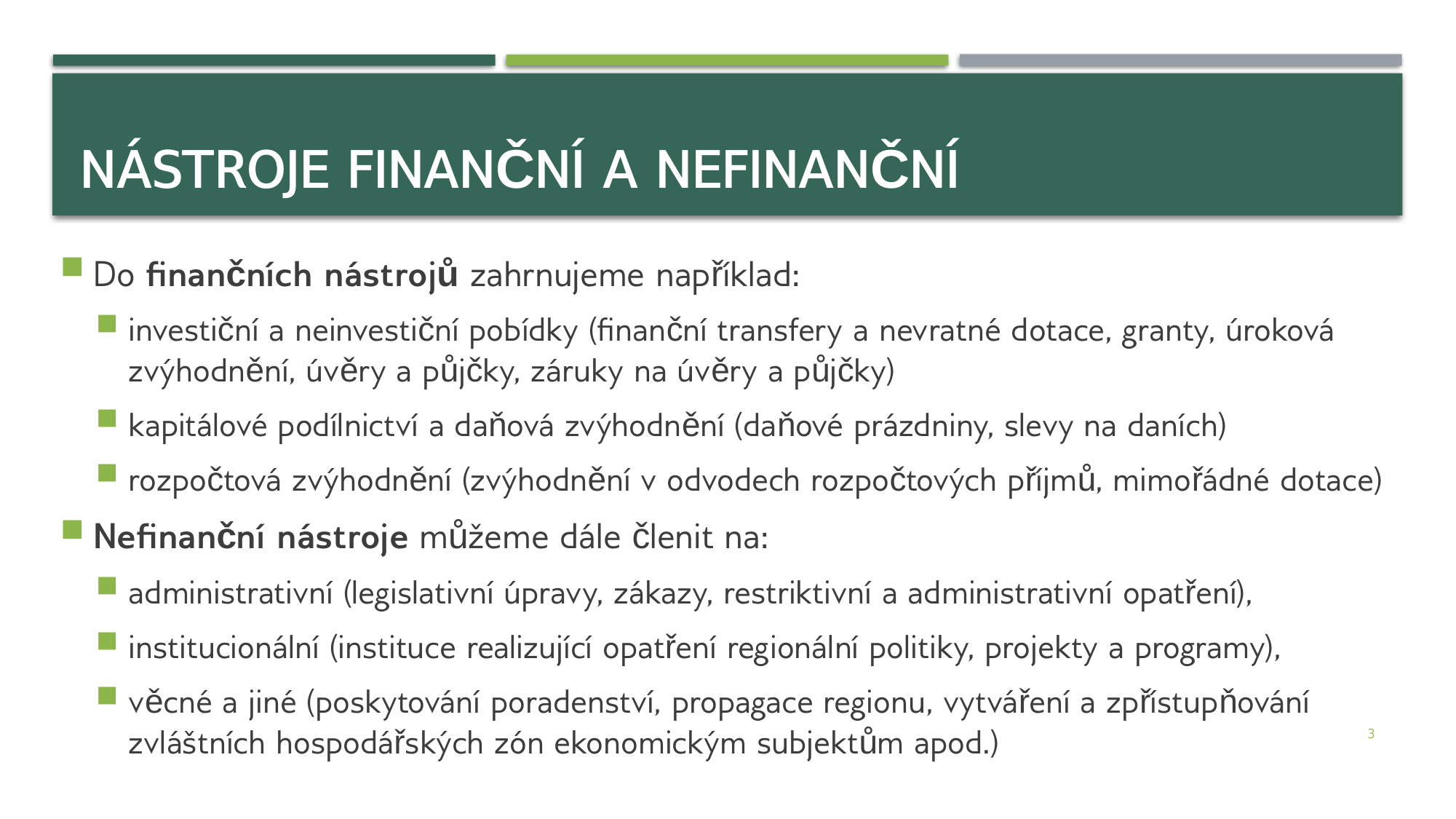

# nástroje finanční a nefinanční
Do finančních nástrojů zahrnujeme například:
investiční a neinvestiční pobídky (finanční transfery a nevratné dotace, granty, úroková zvýhodnění, úvěry a půjčky, záruky na úvěry a půjčky)
kapitálové podílnictví a daňová zvýhodnění (daňové prázdniny, slevy na daních)
rozpočtová zvýhodnění (zvýhodnění v odvodech rozpočtových příjmů, mimořádné dotace)
Nefinanční nástroje můžeme dále členit na:
administrativní (legislativní úpravy, zákazy, restriktivní a administrativní opatření),
institucionální (instituce realizující opatření regionální politiky, projekty a programy),
věcné a jiné (poskytování poradenství, propagace regionu, vytváření a zpřístupňování zvláštních hospodářských zón ekonomickým subjektům apod.)
3